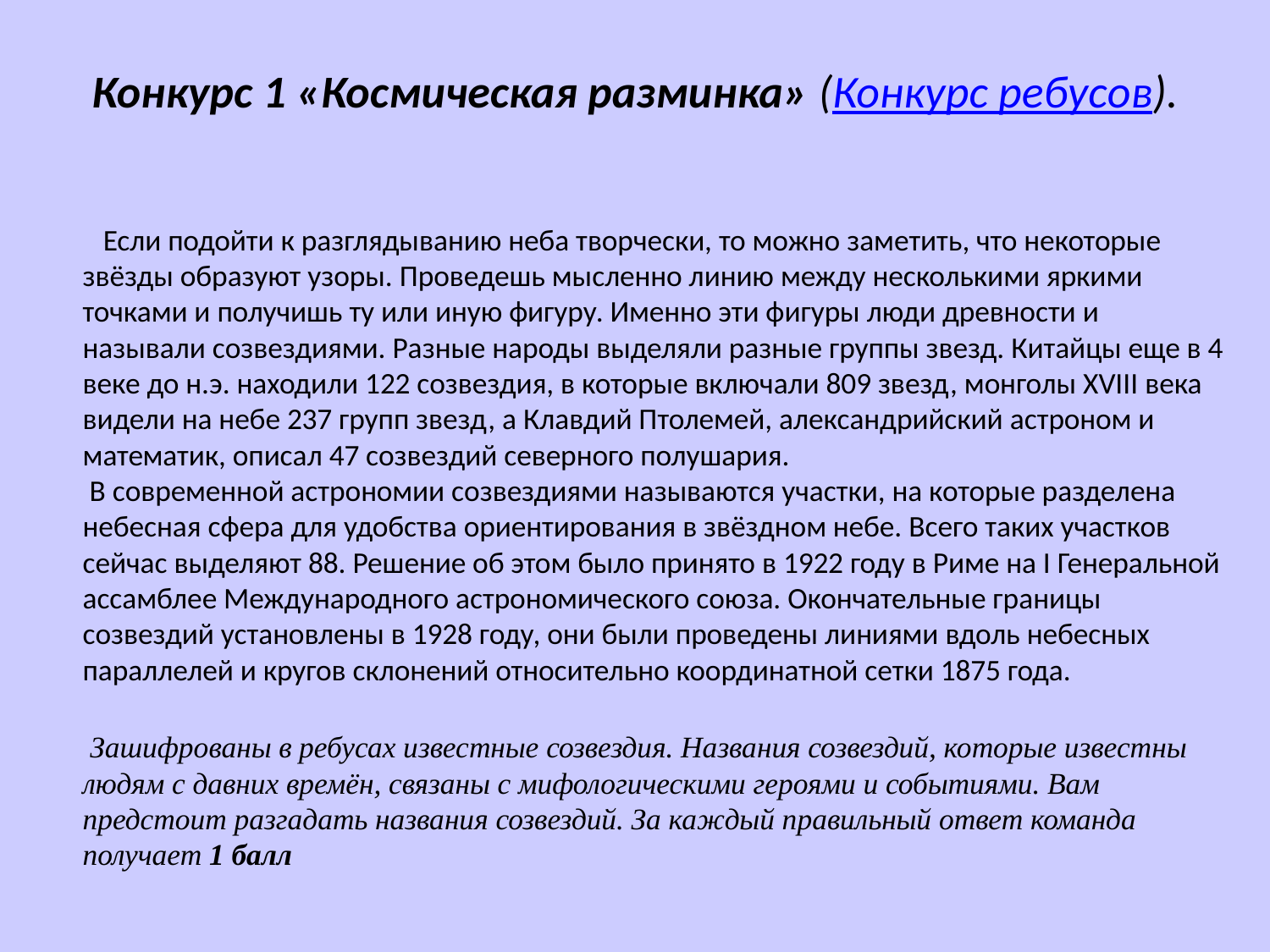

# Конкурс 1 «Космическая разминка» (Конкурс ребусов).
   Если подойти к разглядыванию неба творчески, то можно заметить, что некоторые звёзды образуют узоры. Проведешь мысленно линию между несколькими яркими точками и получишь ту или иную фигуру. Именно эти фигуры люди древности и называли созвездиями. Разные народы выделяли разные группы звезд. Китайцы еще в 4 веке до н.э. находили 122 созвездия, в которые включали 809 звезд, монголы XVIII века видели на небе 237 групп звезд, а Клавдий Птолемей, александрийский астроном и математик, описал 47 созвездий северного полушария.
 В современной астрономии созвездиями называются участки, на которые разделена небесная сфера для удобства ориентирования в звёздном небе. Всего таких участков сейчас выделяют 88. Решение об этом было принято в 1922 году в Риме на I Генеральной ассамблее Международного астрономического союза. Окончательные границы созвездий установлены в 1928 году, они были проведены линиями вдоль небесных параллелей и кругов склонений относительно координатной сетки 1875 года.
 Зашифрованы в ребусах известные созвездия. Названия созвездий, которые известны людям с давних времён, связаны с мифологическими героями и событиями. Вам предстоит разгадать названия созвездий. За каждый правильный ответ команда получает 1 балл